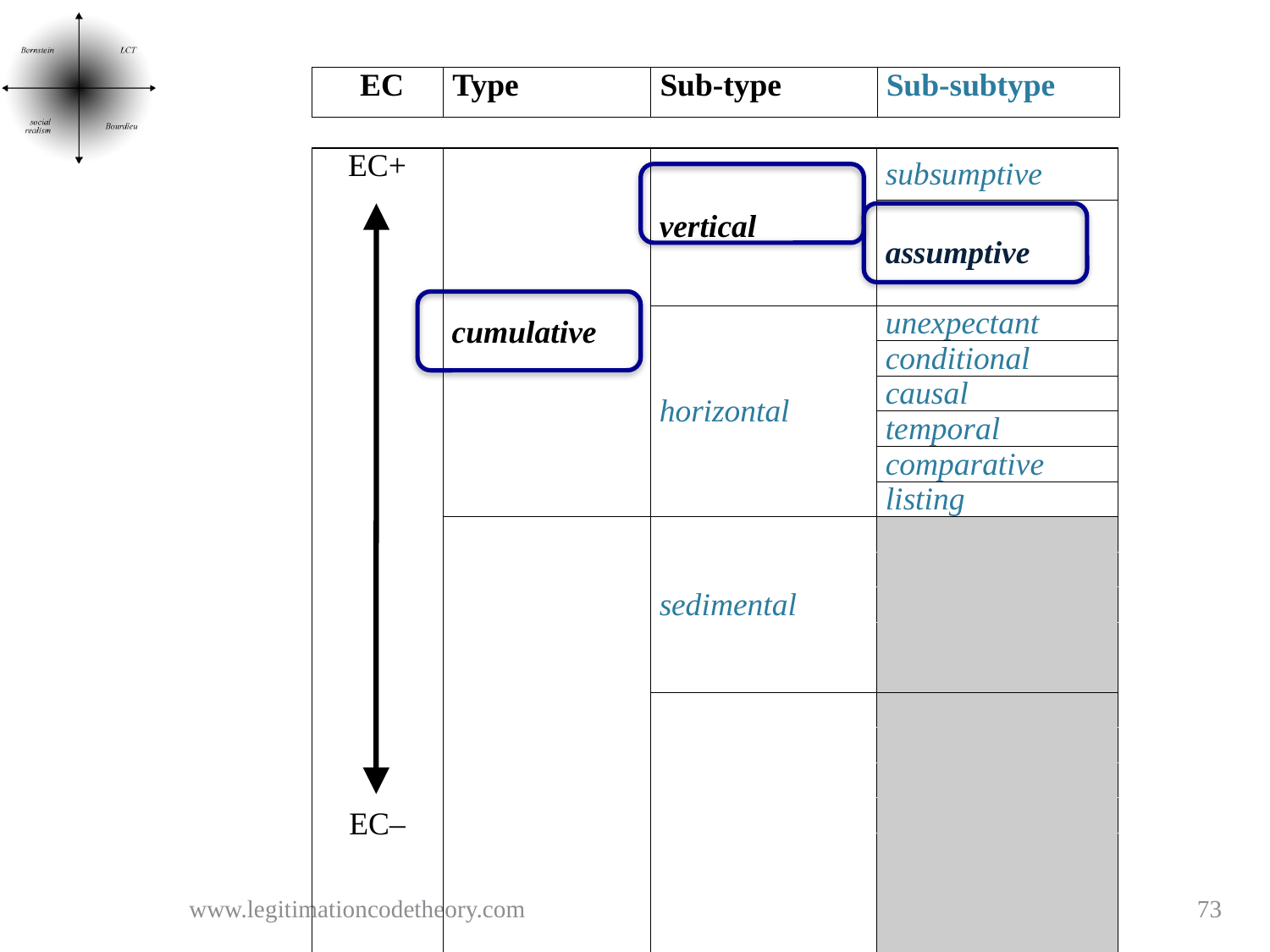

| EC | Type | Sub-type | Sub-subtype |
| --- | --- | --- | --- |
| EC+ EC– | cumulative | vertical | subsumptive |
| --- | --- | --- | --- |
|  |  |  | assumptive |
|  |  | horizontal | unexpectant |
|  |  |  | conditional |
|  |  |  | causal |
|  |  |  | temporal |
|  |  |  | comparative |
|  |  |  | listing |
|  | segmental | sedimental |  |
|  |  |  |  |
|  |  |  |  |
|  |  |  |  |
|  |  | compartmental |  |
|  |  |  |  |
|  |  |  |  |
|  |  |  |  |
|  |  |  |  |

www.legitimationcodetheory.com
73